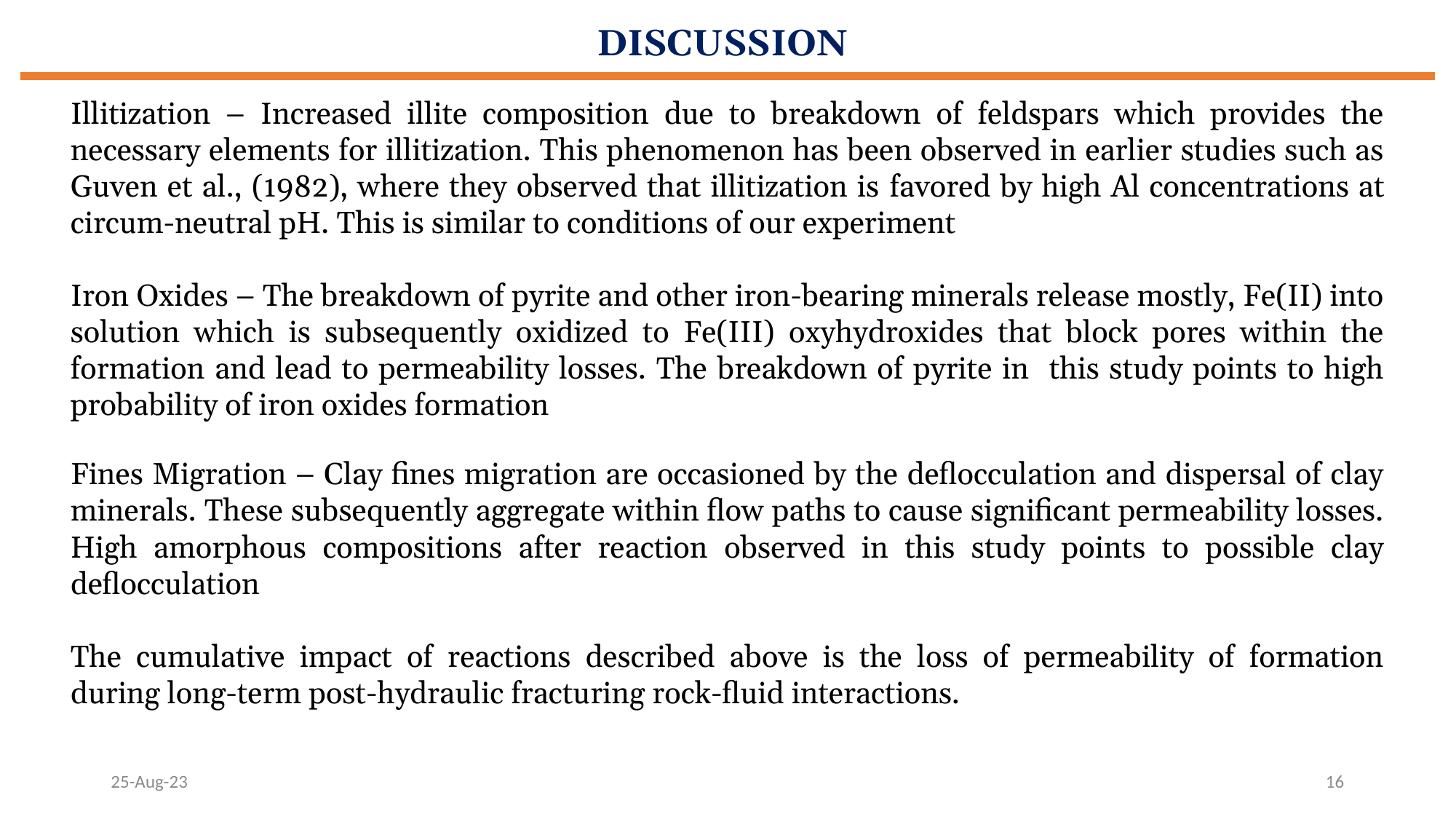

# DISCUSSION
Illitization – Increased illite composition due to breakdown of feldspars which provides the necessary elements for illitization. This phenomenon has been observed in earlier studies such as Guven et al., (1982), where they observed that illitization is favored by high Al concentrations at circum-neutral pH. This is similar to conditions of our experiment

Iron Oxides – The breakdown of pyrite and other iron-bearing minerals release mostly, Fe(II) into solution which is subsequently oxidized to Fe(III) oxyhydroxides that block pores within the formation and lead to permeability losses. The breakdown of pyrite in  this study points to high probability of iron oxides formation

Fines Migration – Clay fines migration are occasioned by the deflocculation and dispersal of clay minerals. These subsequently aggregate within flow paths to cause significant permeability losses. High amorphous compositions after reaction observed in this study points to possible clay deflocculation

The cumulative impact of reactions described above is the loss of permeability of formation during long-term post-hydraulic fracturing rock-fluid interactions.
25-Aug-23
16